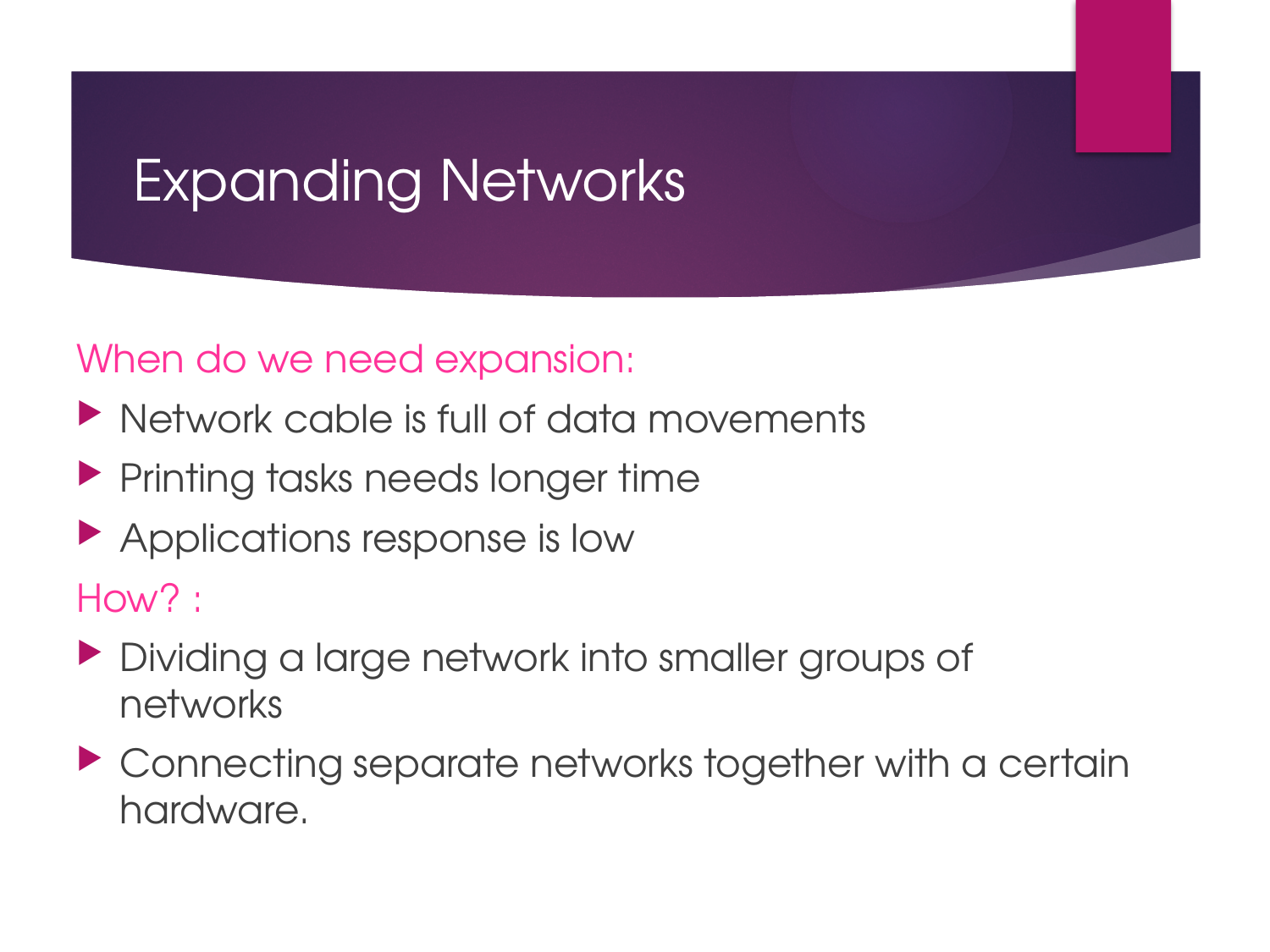

# Expanding Networks
When do we need expansion:
Network cable is full of data movements
Printing tasks needs longer time
Applications response is low
How? :
Dividing a large network into smaller groups of networks
Connecting separate networks together with a certain hardware.